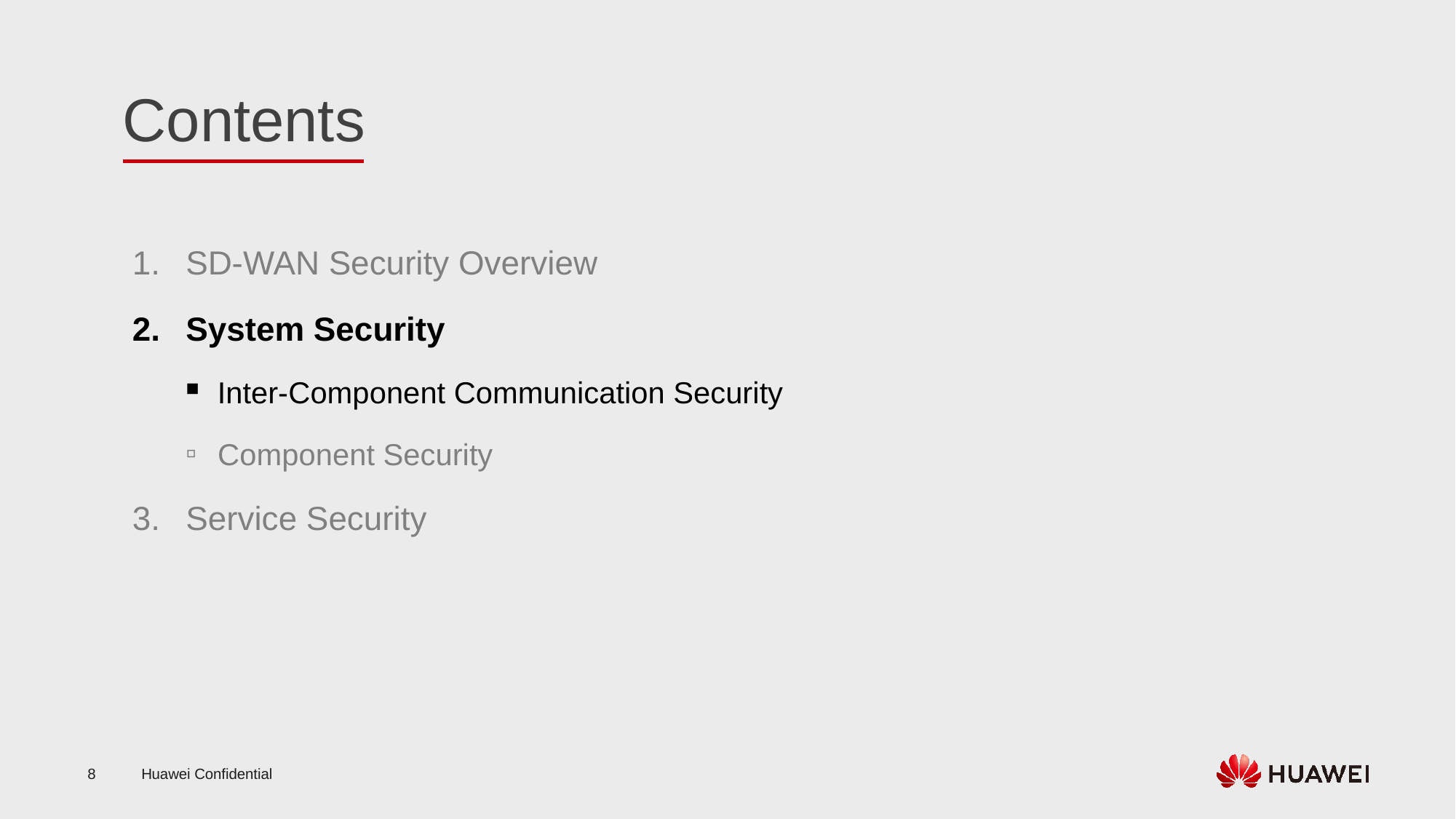

SD-WAN Security Overview
System Security
Inter-Component Communication Security
Component Security
Service Security